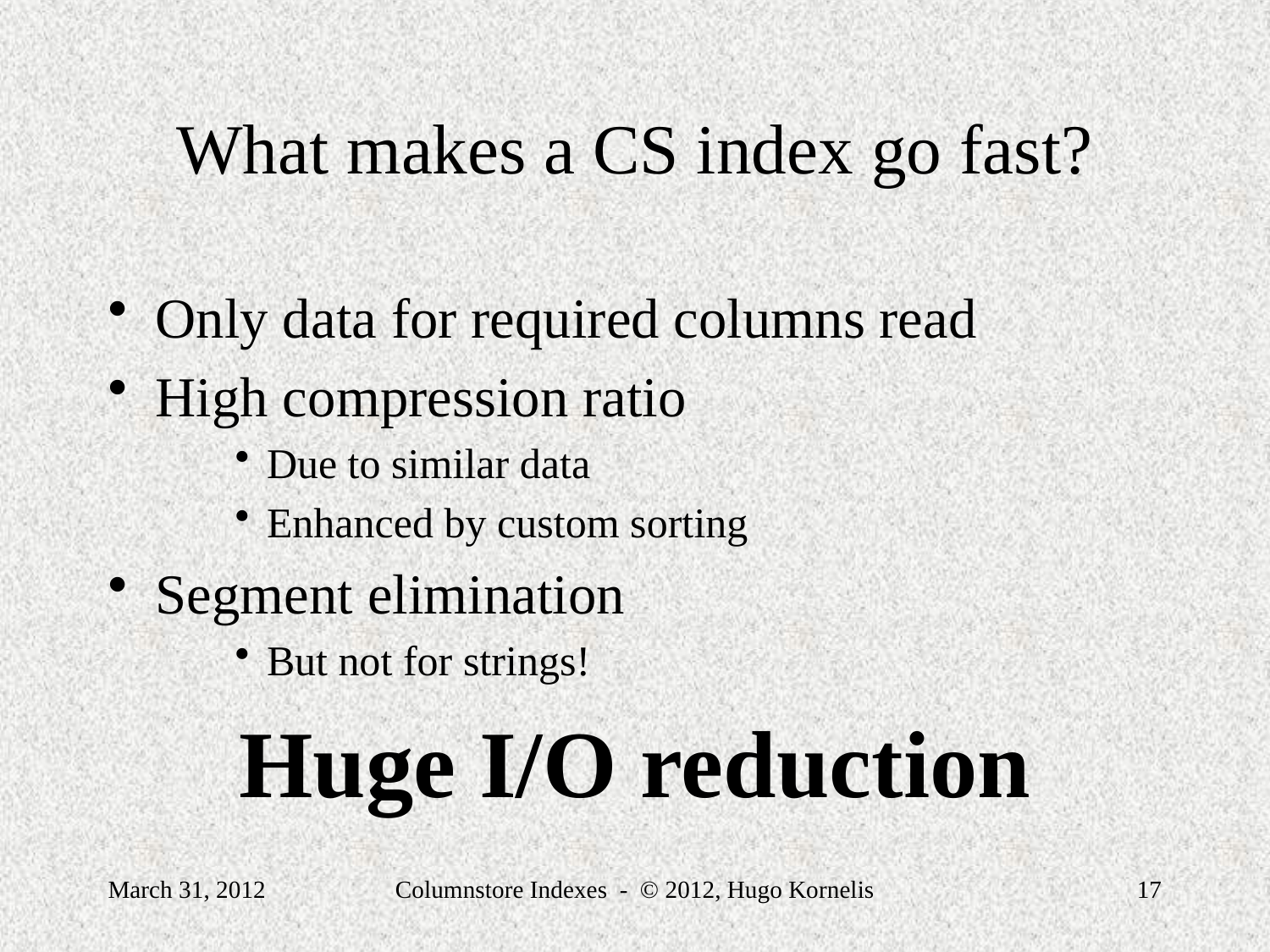

# What makes a CS index go fast?
Only data for required columns read
High compression ratio
Due to similar data
Enhanced by custom sorting
Segment elimination
But not for strings!
Huge I/O reduction
March 31, 2012
Columnstore Indexes  -  © 2012, Hugo Kornelis
17